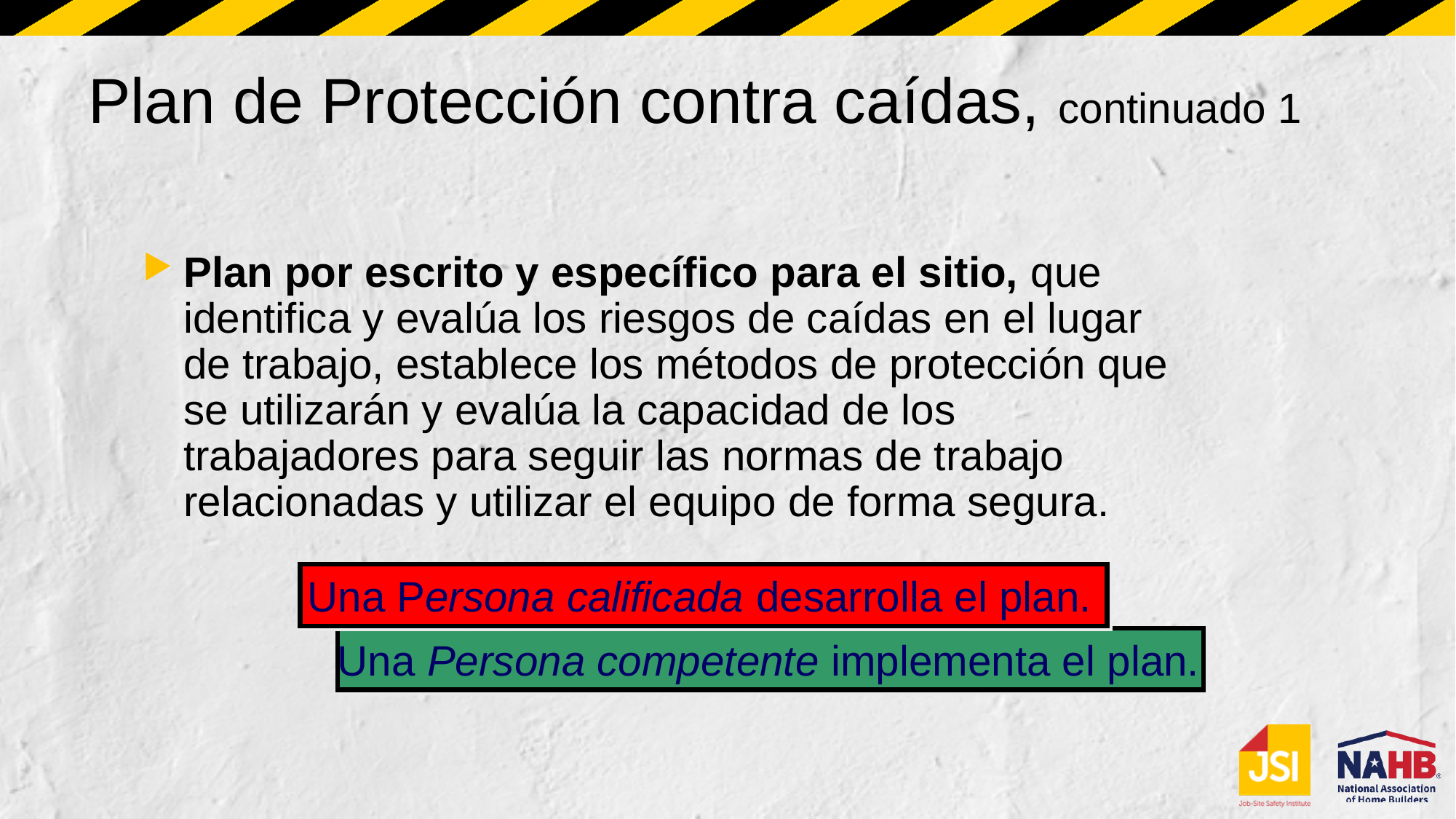

# Plan de Protección contra caídas, continuado 1
Plan por escrito y específico para el sitio, que identifica y evalúa los riesgos de caídas en el lugar de trabajo, establece los métodos de protección que se utilizarán y evalúa la capacidad de los trabajadores para seguir las normas de trabajo relacionadas y utilizar el equipo de forma segura.
	Una Persona calificada desarrolla el plan.
Una Persona competente implementa el plan.